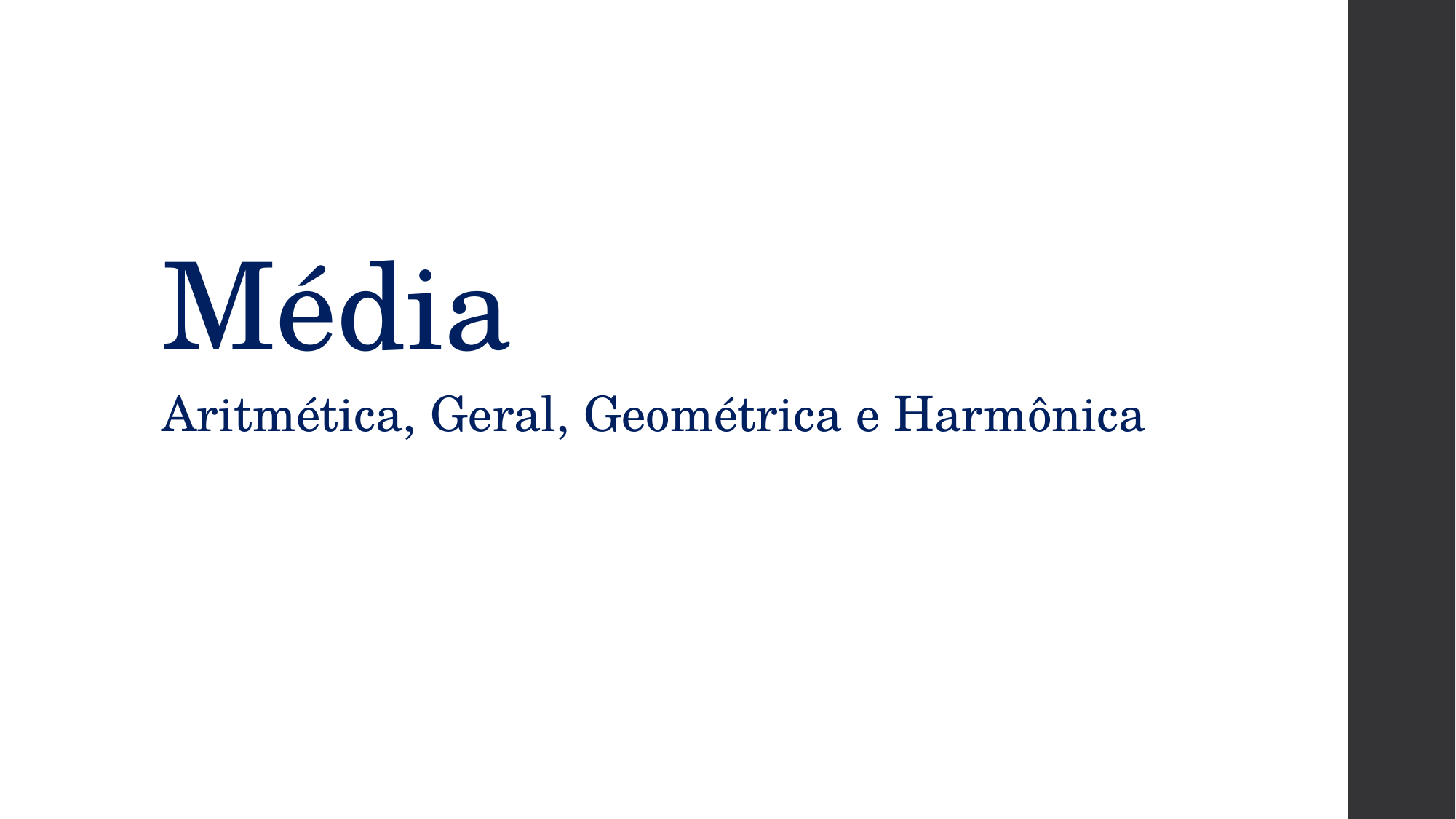

# Média
Aritmética, Geral, Geométrica e Harmônica